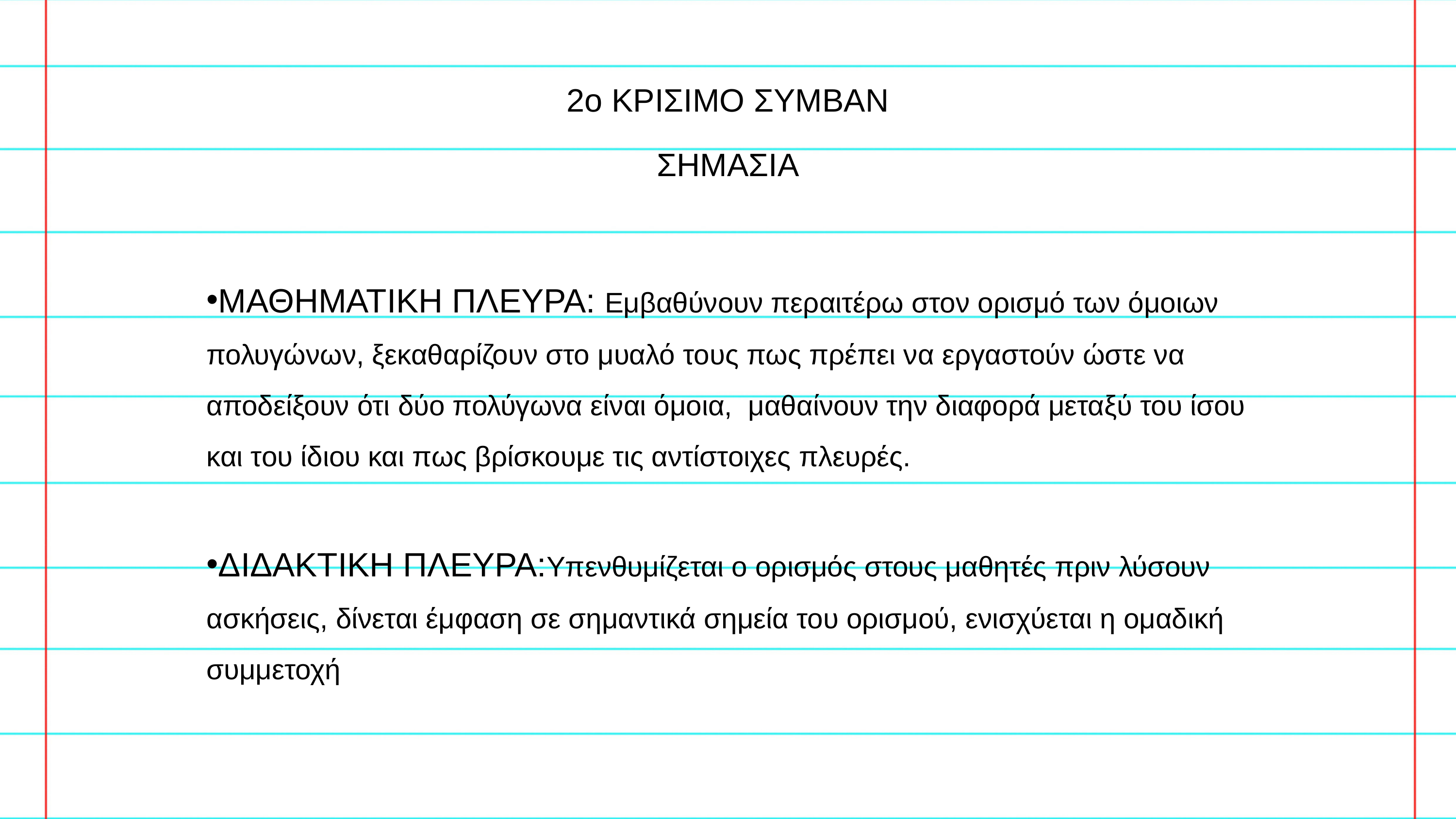

2ο ΚΡΙΣΙΜΟ ΣΥΜΒΑΝ

ΣΗΜΑΣΙΑ
ΜΑΘΗΜΑΤΙΚΗ ΠΛΕΥΡΑ: Εμβαθύνουν περαιτέρω στον ορισμό των όμοιων πολυγώνων, ξεκαθαρίζουν στο μυαλό τους πως πρέπει να εργαστούν ώστε να αποδείξουν ότι δύο πολύγωνα είναι όμοια,  μαθαίνουν την διαφορά μεταξύ του ίσου και του ίδιου και πως βρίσκουμε τις αντίστοιχες πλευρές.

ΔΙΔΑΚΤΙΚΗ ΠΛΕΥΡΑ:Υπενθυμίζεται ο ορισμός στους μαθητές πριν λύσουν ασκήσεις, δίνεται έμφαση σε σημαντικά σημεία του ορισμού, ενισχύεται η ομαδική συμμετοχή